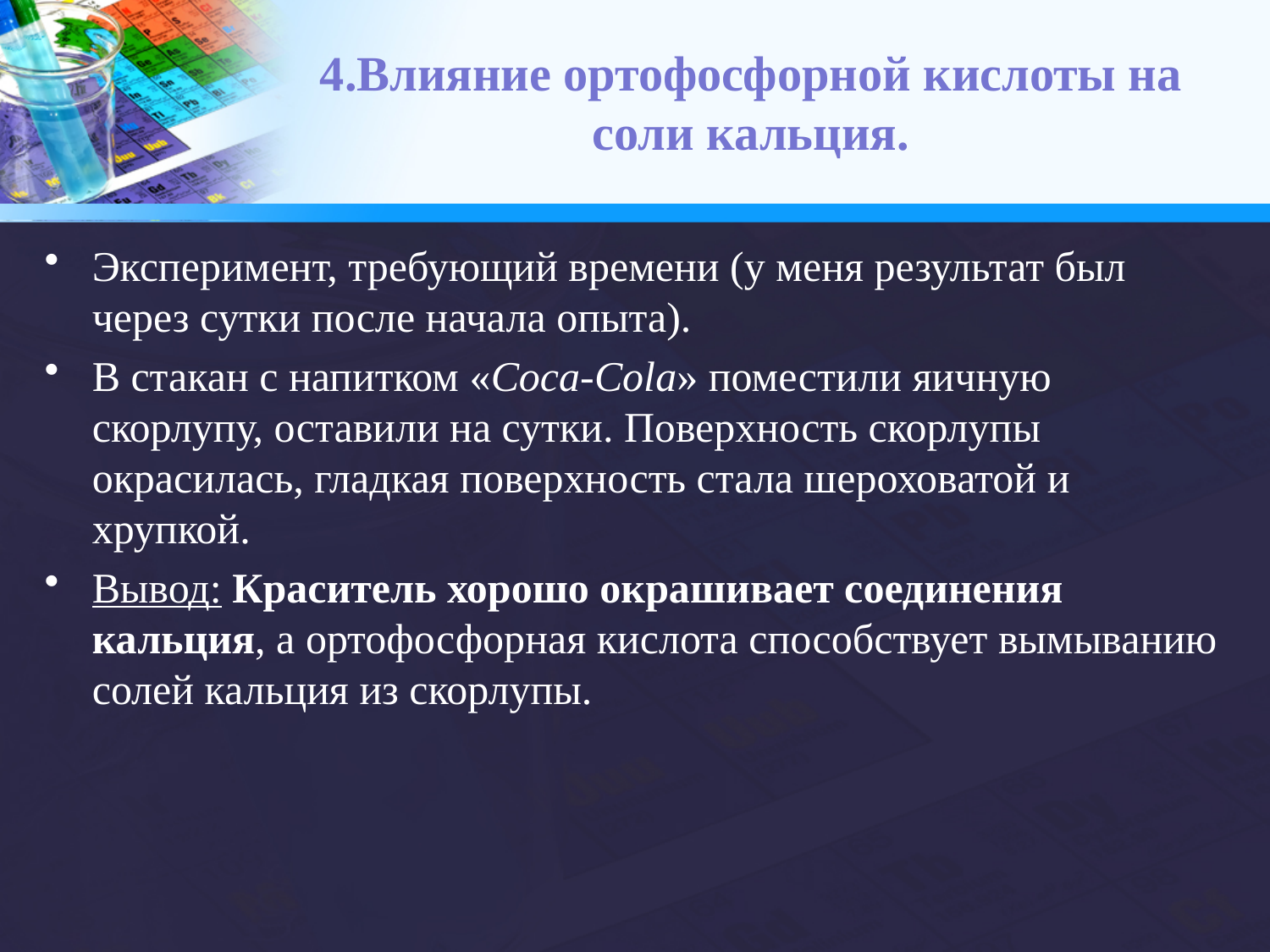

# 4.Влияние ортофосфорной кислоты на соли кальция.
Эксперимент, требующий времени (у меня результат был через сутки после начала опыта).
В стакан с напитком «Coca-Cola» поместили яичную скорлупу, оставили на сутки. Поверхность скорлупы окрасилась, гладкая поверхность стала шероховатой и хрупкой.
Вывод: Краситель хорошо окрашивает соединения кальция, а ортофосфорная кислота способствует вымыванию солей кальция из скорлупы.